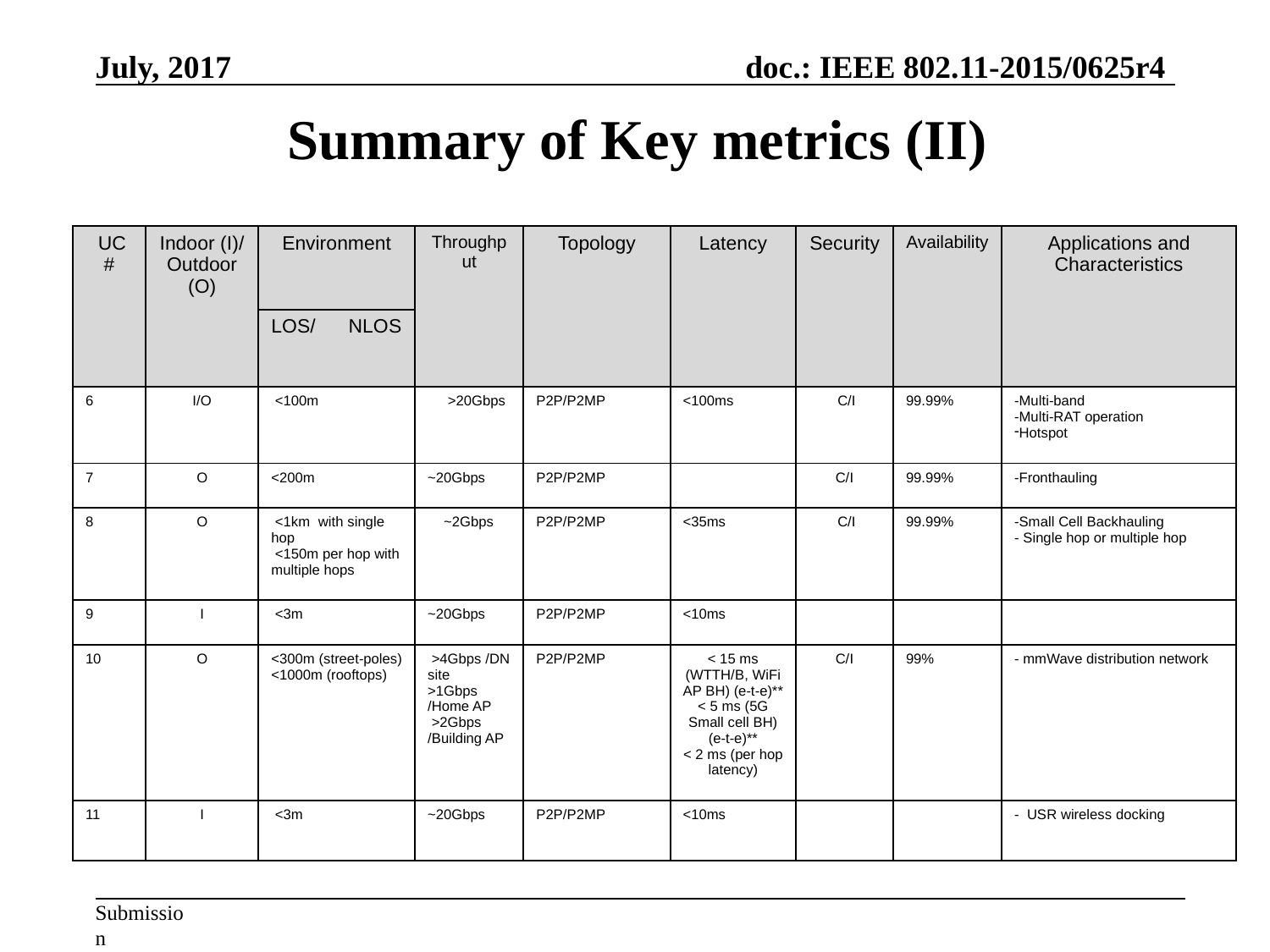

# Summary of Key metrics (II)
| UC # | Indoor (I)/ Outdoor (O) | Environment | Throughput | Topology | Latency | Security | Availability | Applications and Characteristics |
| --- | --- | --- | --- | --- | --- | --- | --- | --- |
|  |  | LOS/ NLOS |  |  |  |  |  |  |
| 6 | I/O | <100m | >20Gbps | P2P/P2MP | <100ms | C/I | 99.99% | -Multi-band -Multi-RAT operation Hotspot |
| 7 | O | <200m | ~20Gbps | P2P/P2MP |  | C/I | 99.99% | -Fronthauling |
| 8 | O | <1km with single hop <150m per hop with multiple hops | ~2Gbps | P2P/P2MP | <35ms | C/I | 99.99% | -Small Cell Backhauling - Single hop or multiple hop |
| 9 | I | <3m | ~20Gbps | P2P/P2MP | <10ms |  |  |  |
| 10 | O | <300m (street-poles) <1000m (rooftops) | >4Gbps /DN site >1Gbps /Home AP >2Gbps /Building AP | P2P/P2MP | < 15 ms (WTTH/B, WiFi AP BH) (e-t-e)\*\* < 5 ms (5G Small cell BH) (e-t-e)\*\* < 2 ms (per hop latency) | C/I | 99% | - mmWave distribution network |
| 11 | I | <3m | ~20Gbps | P2P/P2MP | <10ms |  |  | - USR wireless docking |